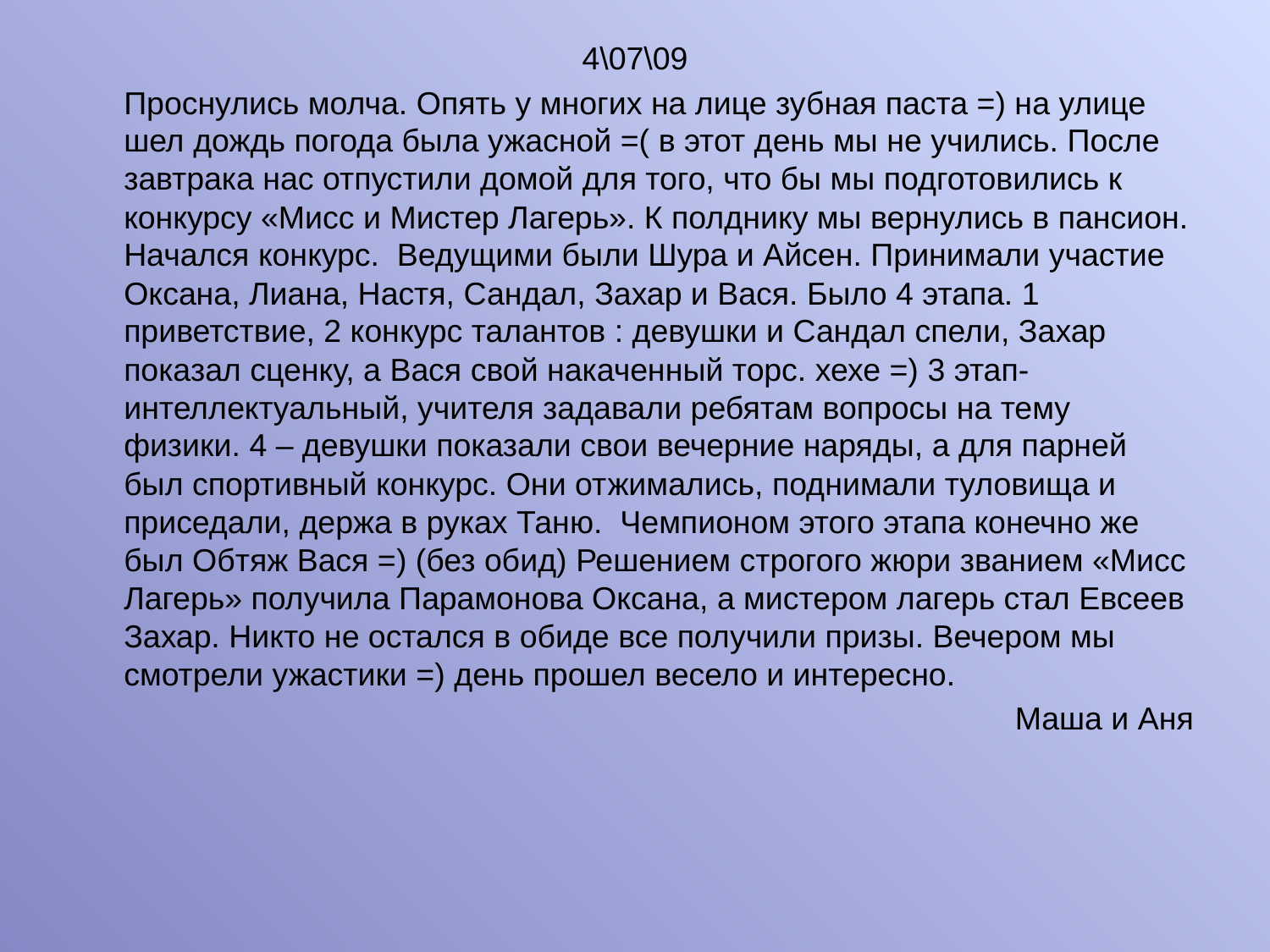

4\07\09
	Проснулись молча. Опять у многих на лице зубная паста =) на улице шел дождь погода была ужасной =( в этот день мы не учились. После завтрака нас отпустили домой для того, что бы мы подготовились к конкурсу «Мисс и Мистер Лагерь». К полднику мы вернулись в пансион. Начался конкурс.  Ведущими были Шура и Айсен. Принимали участие Оксана, Лиана, Настя, Сандал, Захар и Вася. Было 4 этапа. 1 приветствие, 2 конкурс талантов : девушки и Сандал спели, Захар показал сценку, а Вася свой накаченный торс. хехе =) 3 этап- интеллектуальный, учителя задавали ребятам вопросы на тему физики. 4 – девушки показали свои вечерние наряды, а для парней был спортивный конкурс. Они отжимались, поднимали туловища и приседали, держа в руках Таню.  Чемпионом этого этапа конечно же был Обтяж Вася =) (без обид) Решением строгого жюри званием «Мисс Лагерь» получила Парамонова Оксана, а мистером лагерь стал Евсеев Захар. Никто не остался в обиде все получили призы. Вечером мы смотрели ужастики =) день прошел весело и интересно.
Маша и Аня